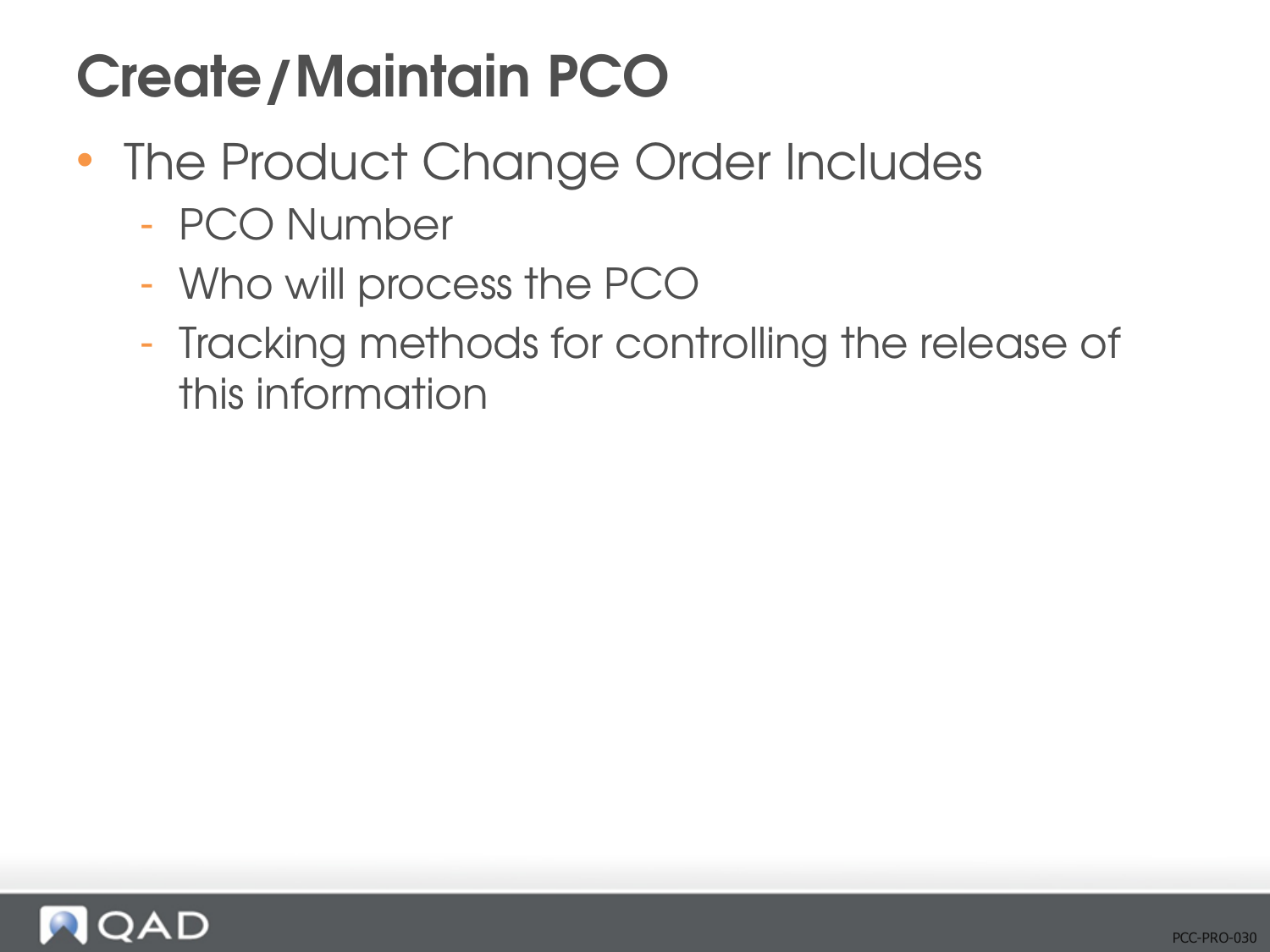

# Create/Maintain PCO
The Product Change Order Includes
PCO Number
Who will process the PCO
Tracking methods for controlling the release of this information

PCC-PRO-030